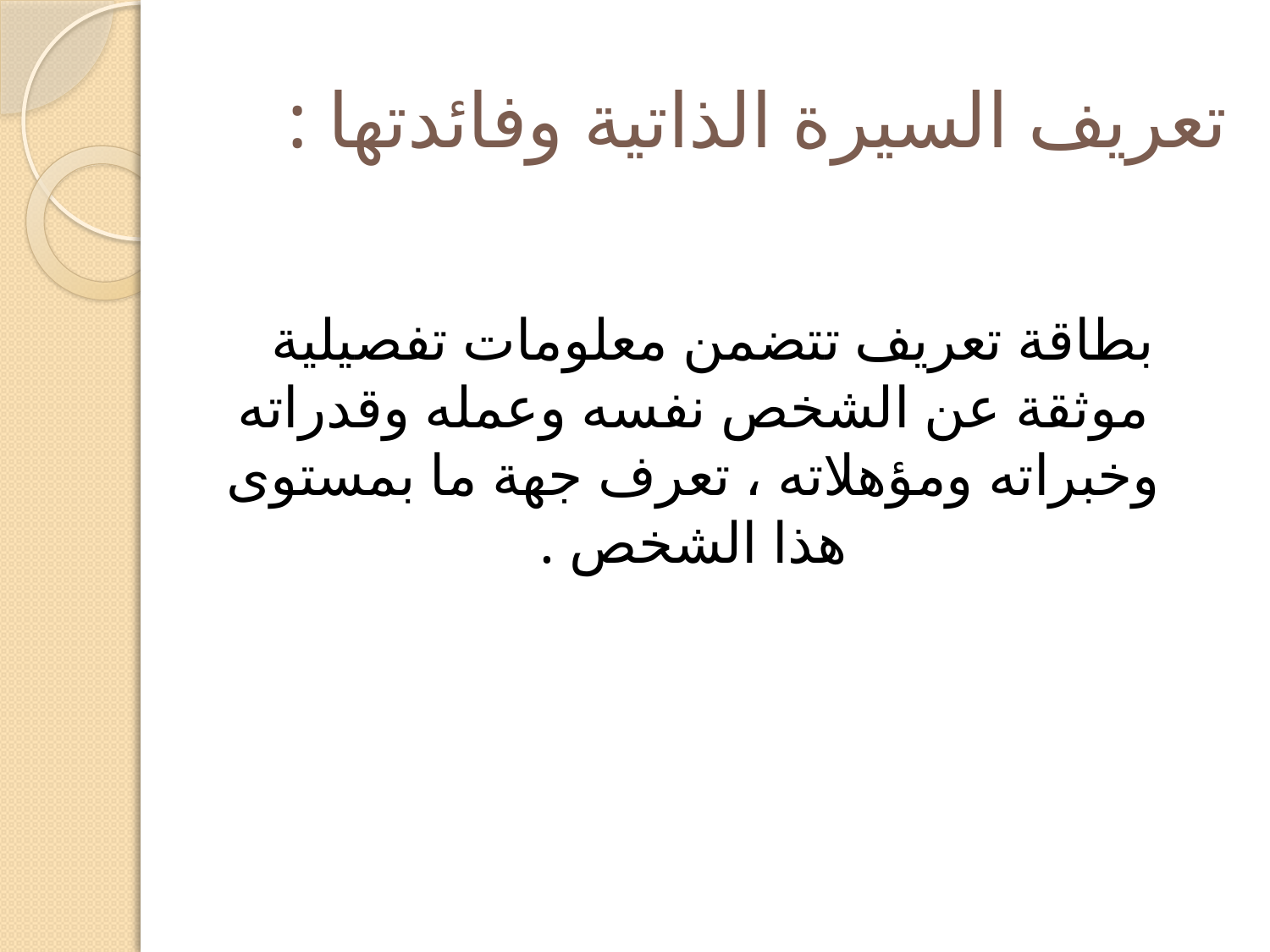

# تعريف السيرة الذاتية وفائدتها :
بطاقة تعريف تتضمن معلومات تفصيلية موثقة عن الشخص نفسه وعمله وقدراته وخبراته ومؤهلاته ، تعرف جهة ما بمستوى هذا الشخص .